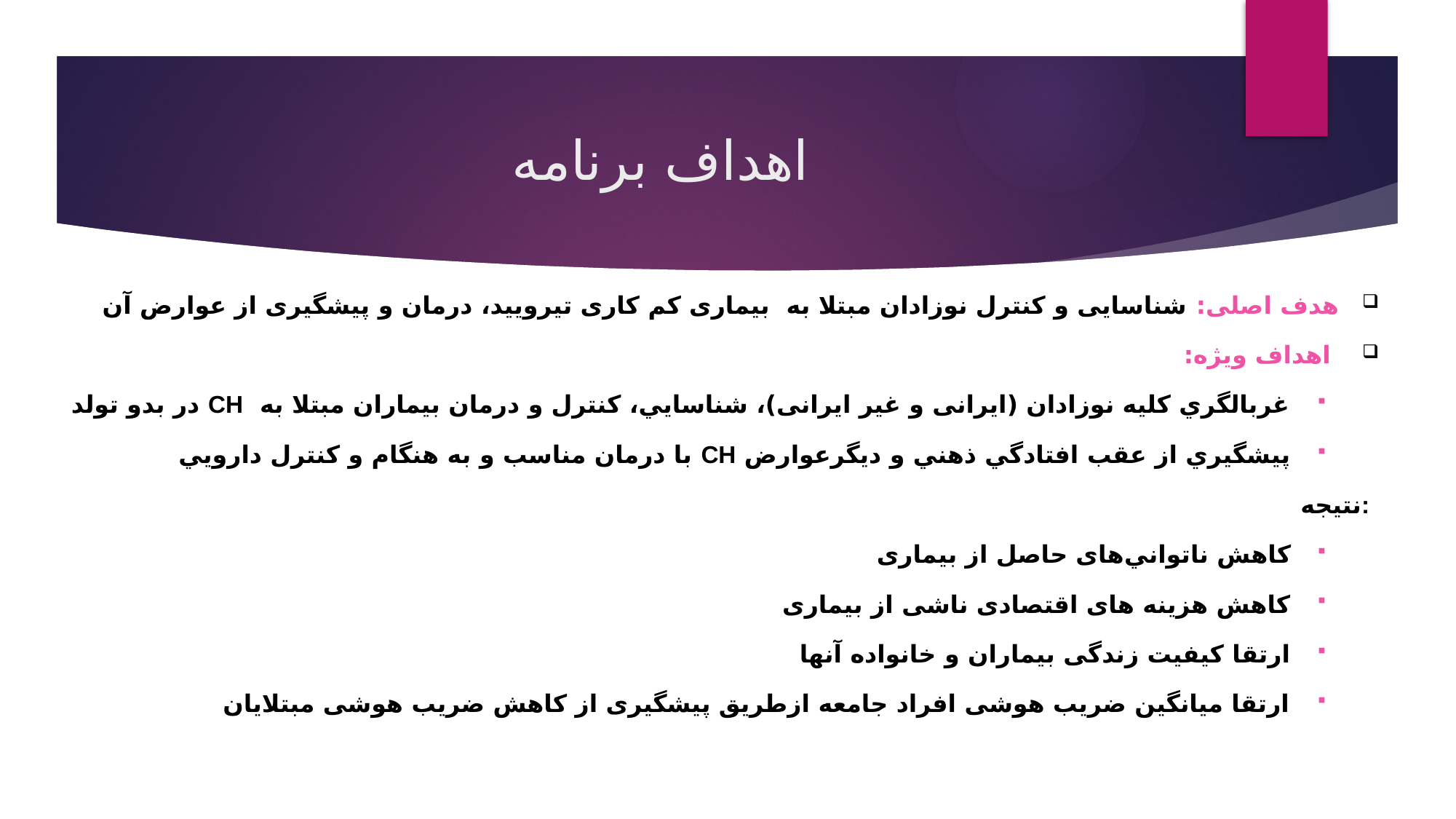

# اهداف برنامه
هدف اصلی: شناسايی و کنترل نوزادان مبتلا به  بيماری کم کاری تيروييد، درمان و پيشگيری از عوارض آن
 اهداف ویژه:
غربالگري کلیه نوزادان (ایرانی و غیر ایرانی)، شناسايي، كنترل و درمان بیماران مبتلا به  CH در بدو تولد
پيشگيري از عقب افتادگي ذهني و ديگرعوارض CH با درمان مناسب و به هنگام و كنترل دارويي
نتیجه:
کاهش ناتواني‌های حاصل از بيماری
کاهش هزينه های اقتصادی ناشی از بيماری
ارتقا کيفيت زندگی بيماران و خانواده آنها
ارتقا ميانگين ضريب هوشی افراد جامعه ازطريق پيشگيری از کاهش ضريب هوشی مبتلايان